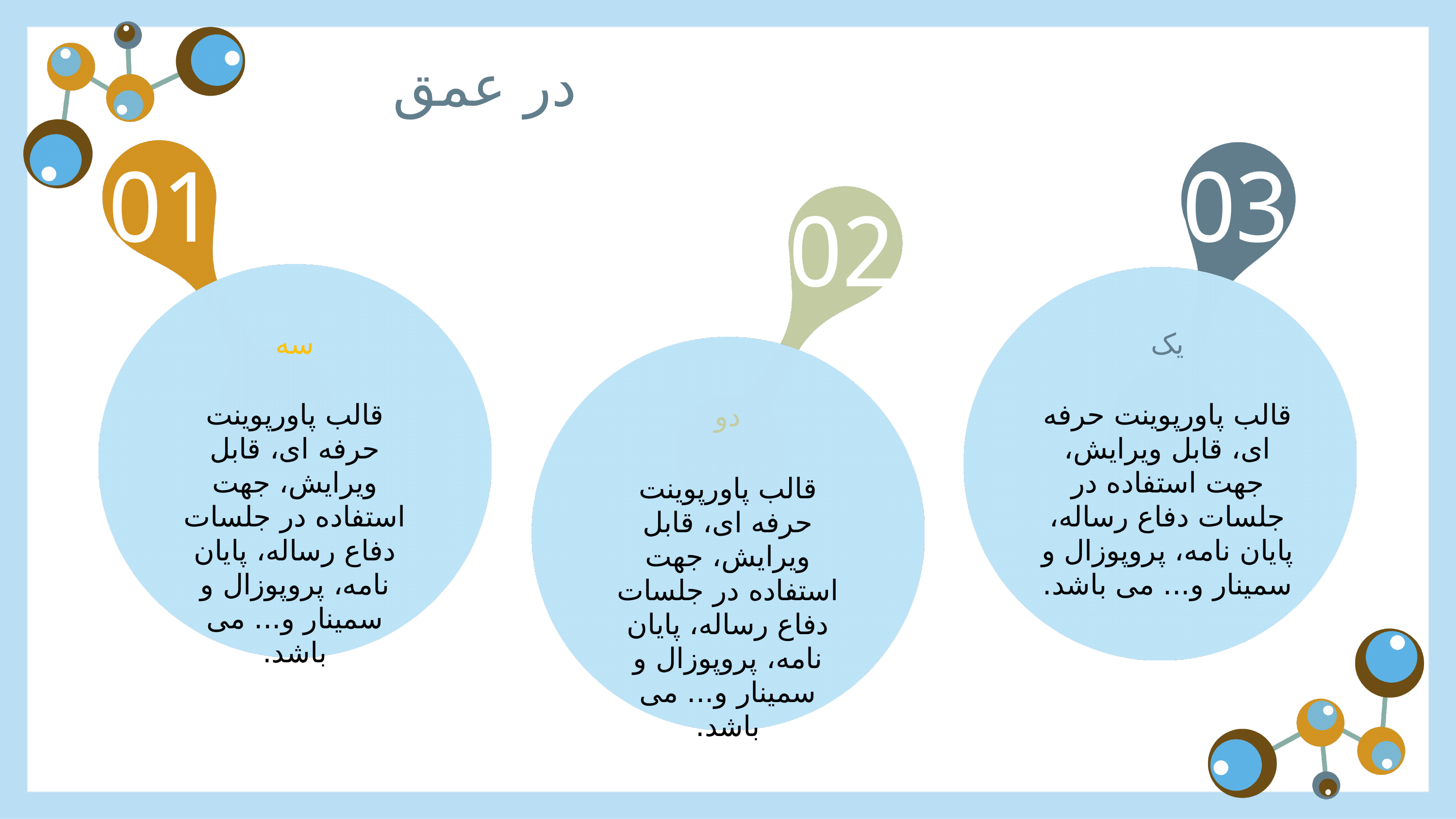

در عمق

01
03

02

سه
یک

قالب پاورپوینت حرفه ای، قابل ویرایش، جهت استفاده در جلسات دفاع رساله، پایان نامه، پروپوزال و سمینار و... می باشد.
قالب پاورپوینت حرفه ای، قابل ویرایش، جهت استفاده در جلسات دفاع رساله، پایان نامه، پروپوزال و سمینار و... می باشد.
دو
قالب پاورپوینت حرفه ای، قابل ویرایش، جهت استفاده در جلسات دفاع رساله، پایان نامه، پروپوزال و سمینار و... می باشد.